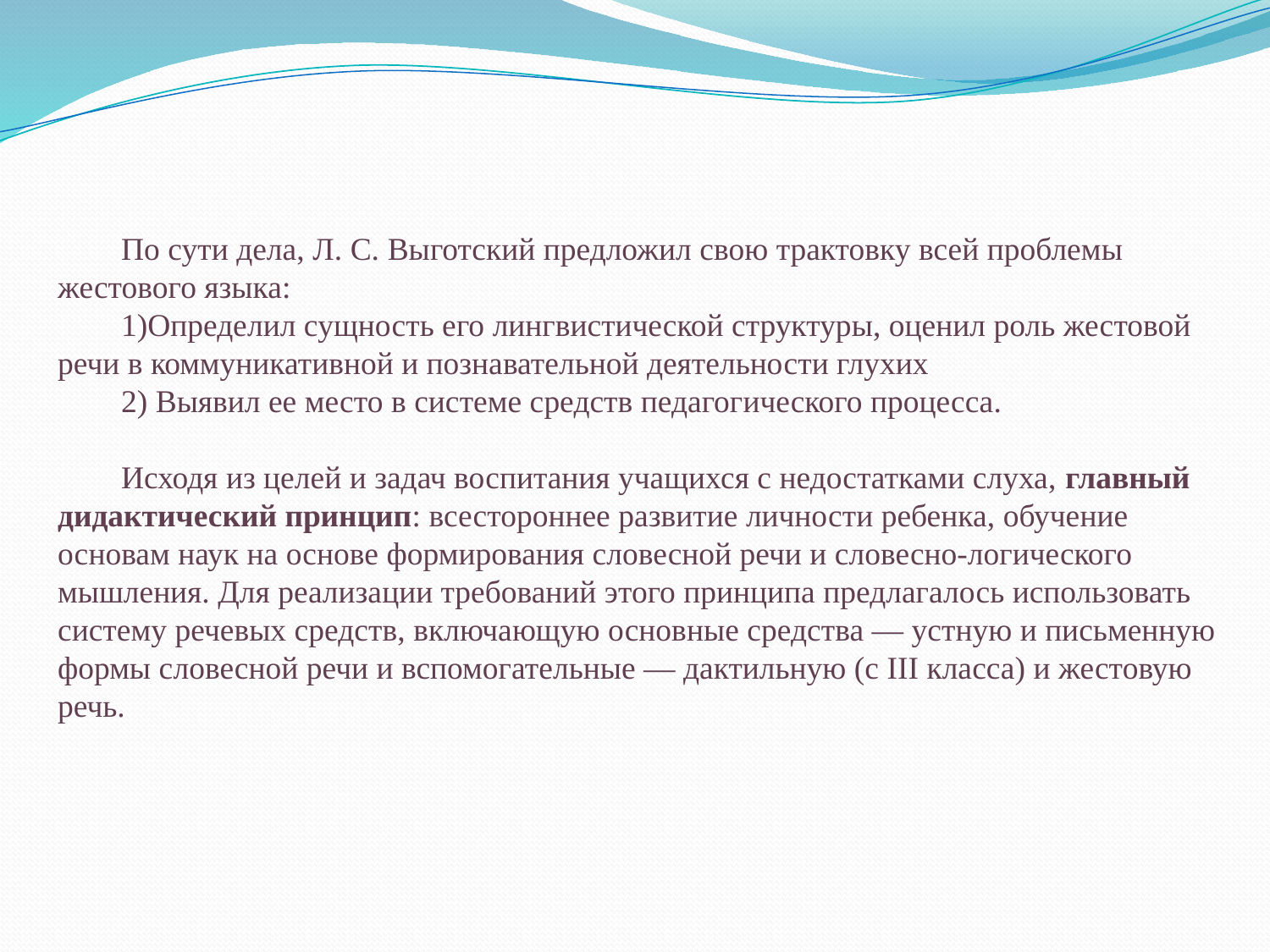

По сути дела, Л. С. Выготский предложил свою трактовку всей проблемы жестового языка:
Определил сущность его лингвистической структуры, оценил роль жестовой речи в коммуникативной и познавательной деятельности глухих
 Выявил ее место в системе средств педагогического процесса.

Исходя из целей и задач воспитания учащихся с недостатками слуха, главный дидактический принцип: всестороннее развитие личности ребенка, обучение основам наук на основе формирования словесной речи и словесно-логического мышления. Для реализации требований этого принципа предлагалось использовать систему речевых средств, включающую основные средства — устную и письменную формы словесной речи и вспомогательные — дактильную (с III класса) и жестовую речь.